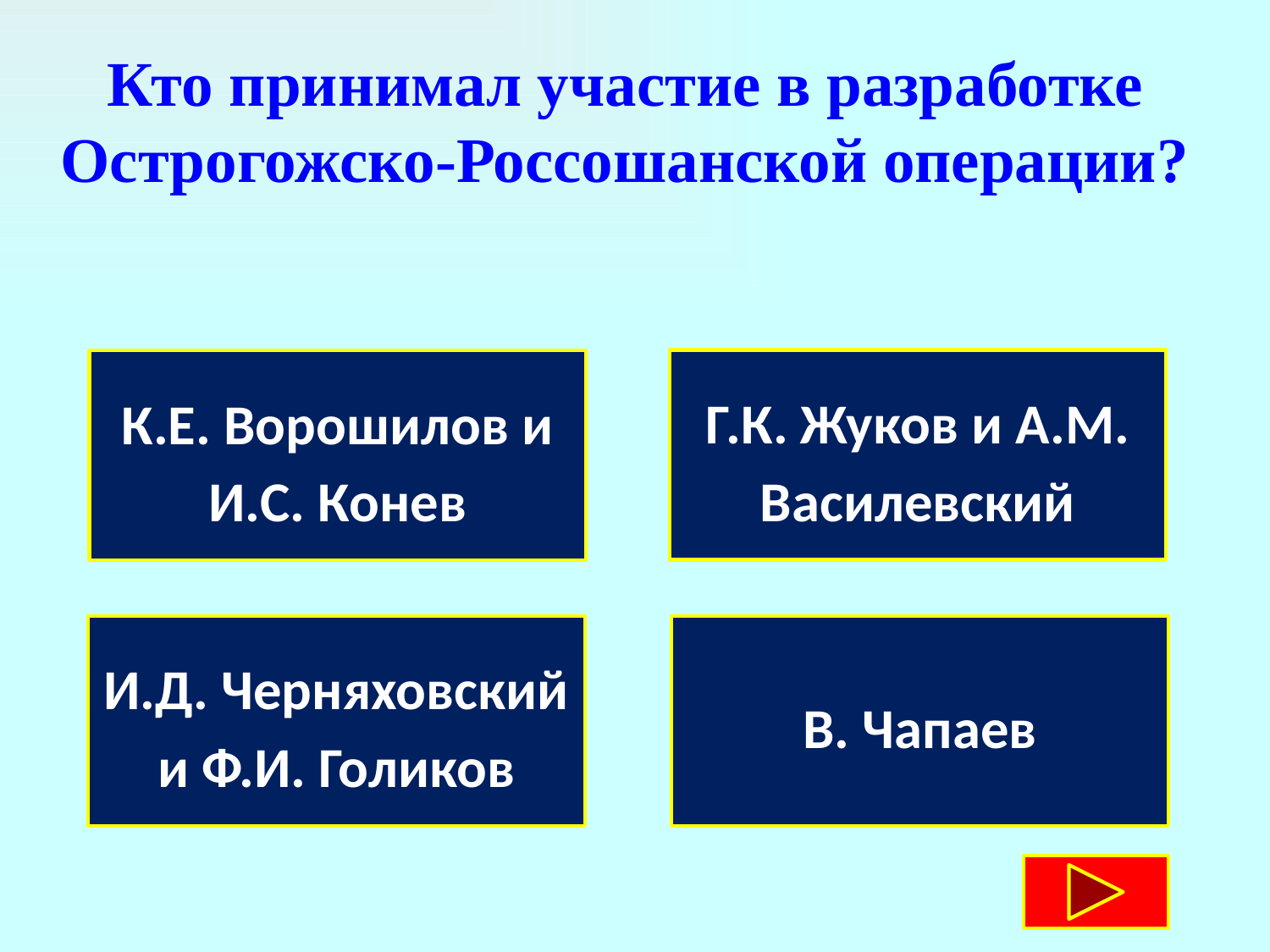

Кто принимал участие в разработке Острогожско-Россошанской операции?
Г.К. Жуков и А.М. Василевский
К.Е. Ворошилов и И.С. Конев
И.Д. Черняховский и Ф.И. Голиков
В. Чапаев